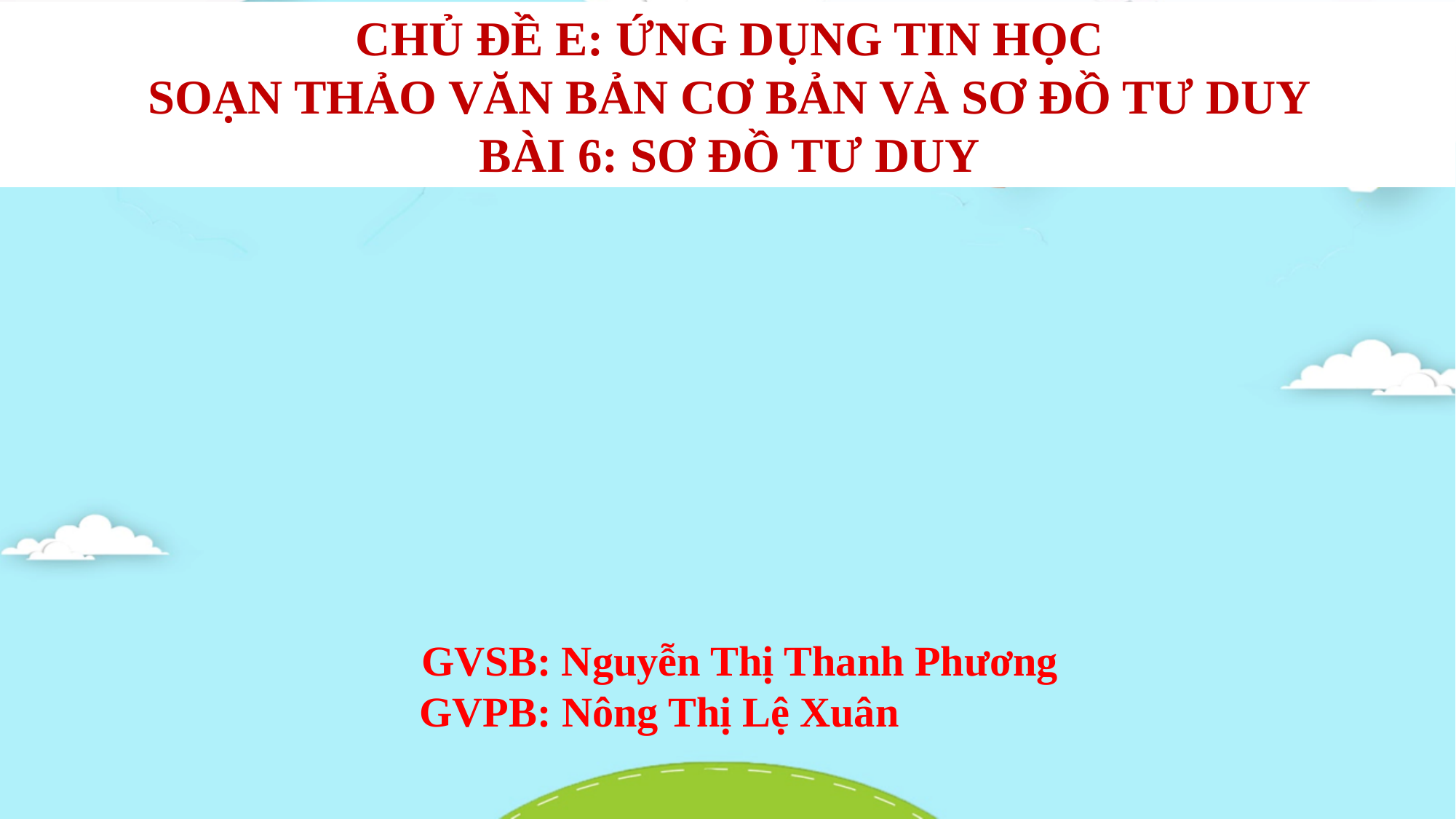

CHỦ ĐỀ E: ỨNG DỤNG TIN HỌC
SOẠN THẢO VĂN BẢN CƠ BẢN VÀ SƠ ĐỒ TƯ DUY
BÀI 6: SƠ ĐỒ TƯ DUY
GVSB: Nguyễn Thị Thanh Phương
   GVPB: Nông Thị Lệ Xuân